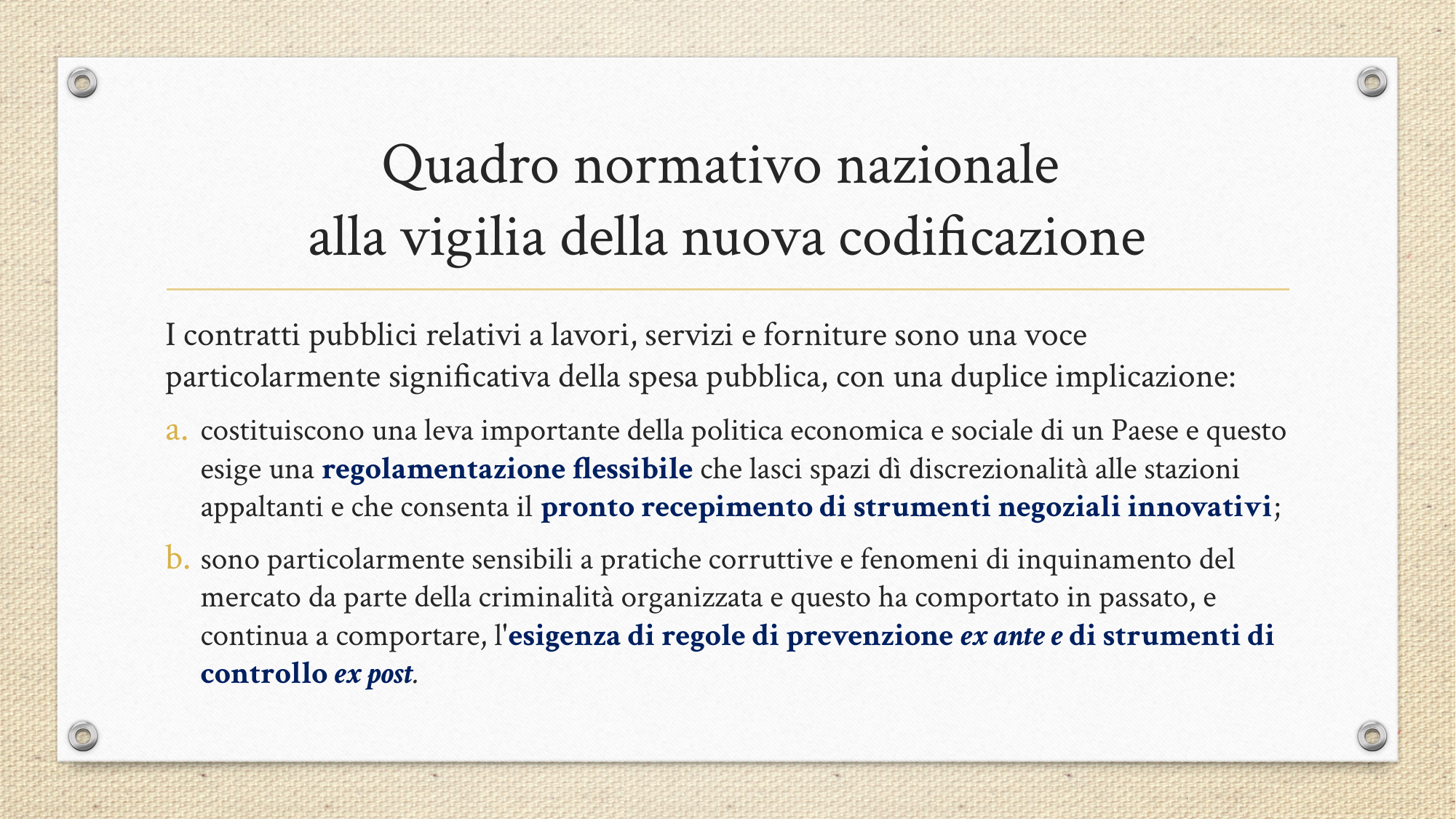

# Quadro normativo nazionale alla vigilia della nuova codificazione
I contratti pubblici relativi a lavori, servizi e forniture sono una voce particolarmente significativa della spesa pubblica, con una duplice implicazione:
costituiscono una leva importante della politica economica e sociale di un Paese e questo esige una regolamentazione flessibile che lasci spazi dì discrezionalità alle stazioni appaltanti e che consenta il pronto recepimento di strumenti negoziali innovativi;
sono particolarmente sensibili a pratiche corruttive e fenomeni di inquinamento del mercato da parte della criminalità organizzata e questo ha comportato in passato, e continua a comportare, l'esigenza di regole di prevenzione ex ante e di strumenti di controllo ex post.